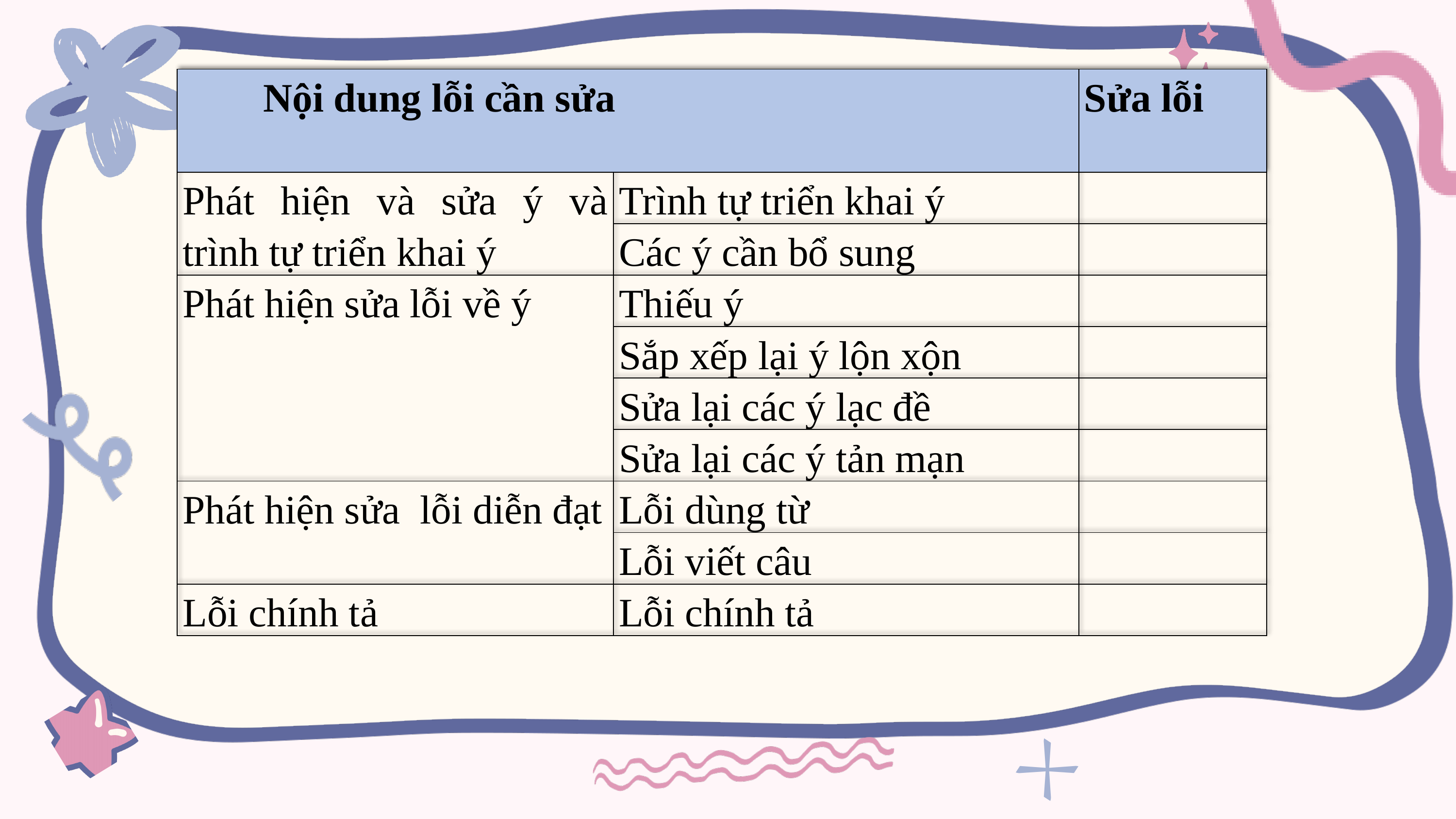

| Nội dung lỗi cần sửa |  | Sửa lỗi |
| --- | --- | --- |
| Phát hiện và sửa ý và trình tự triển khai ý | Trình tự triển khai ý |  |
|  | Các ý cần bổ sung |  |
| Phát hiện sửa lỗi về ý | Thiếu ý |  |
|  | Sắp xếp lại ý lộn xộn |  |
|  | Sửa lại các ý lạc đề |  |
|  | Sửa lại các ý tản mạn |  |
| Phát hiện sửa lỗi diễn đạt | Lỗi dùng từ |  |
|  | Lỗi viết câu |  |
| Lỗi chính tả | Lỗi chính tả |  |